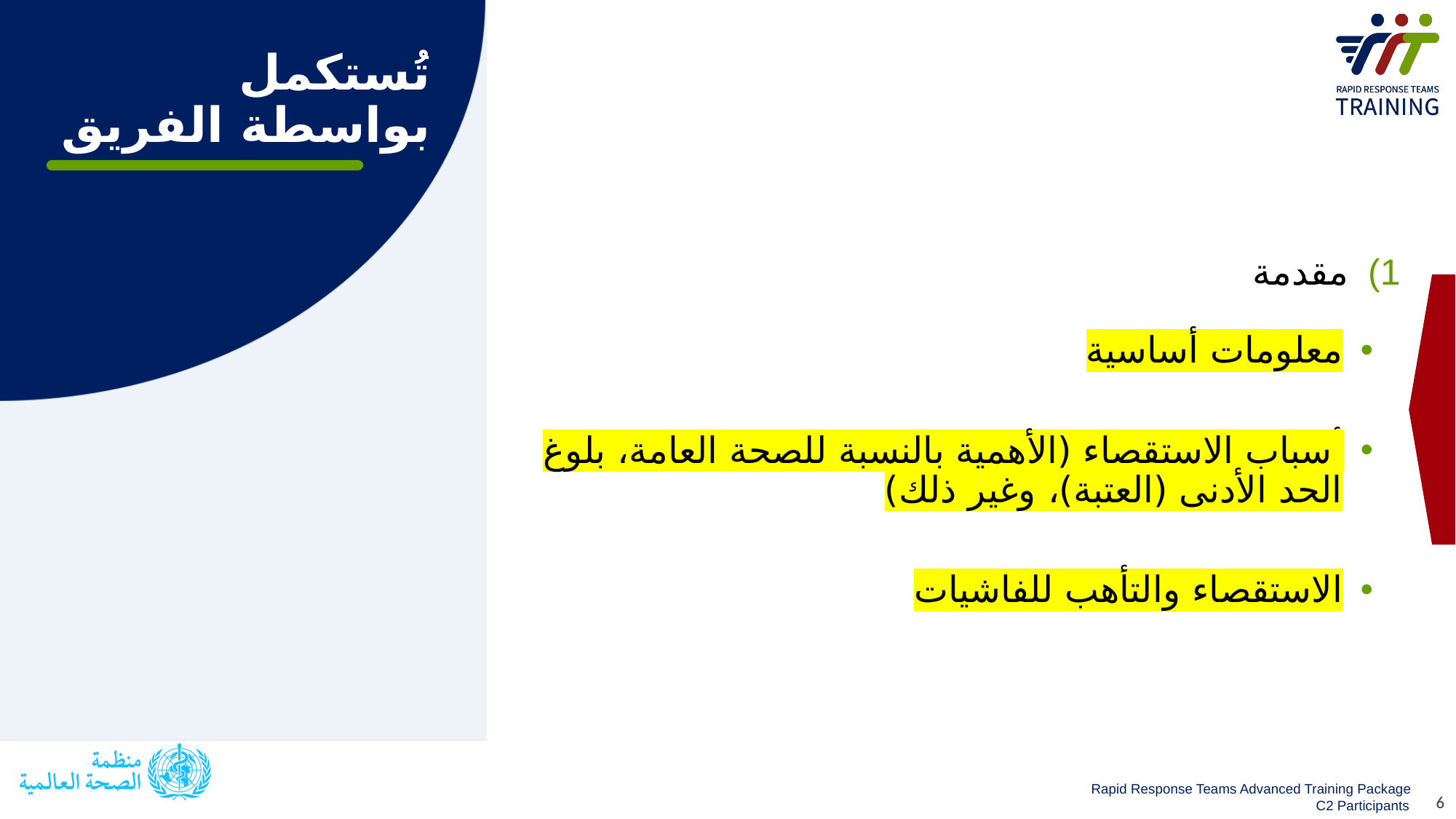

# تُستكمل بواسطة الفريق
مقدمة

معلومات أساسية

أسباب الاستقصاء (الأهمية بالنسبة للصحة العامة، بلوغ الحد الأدنى (العتبة)، وغير ذلك)

الاستقصاء والتأهب للفاشيات